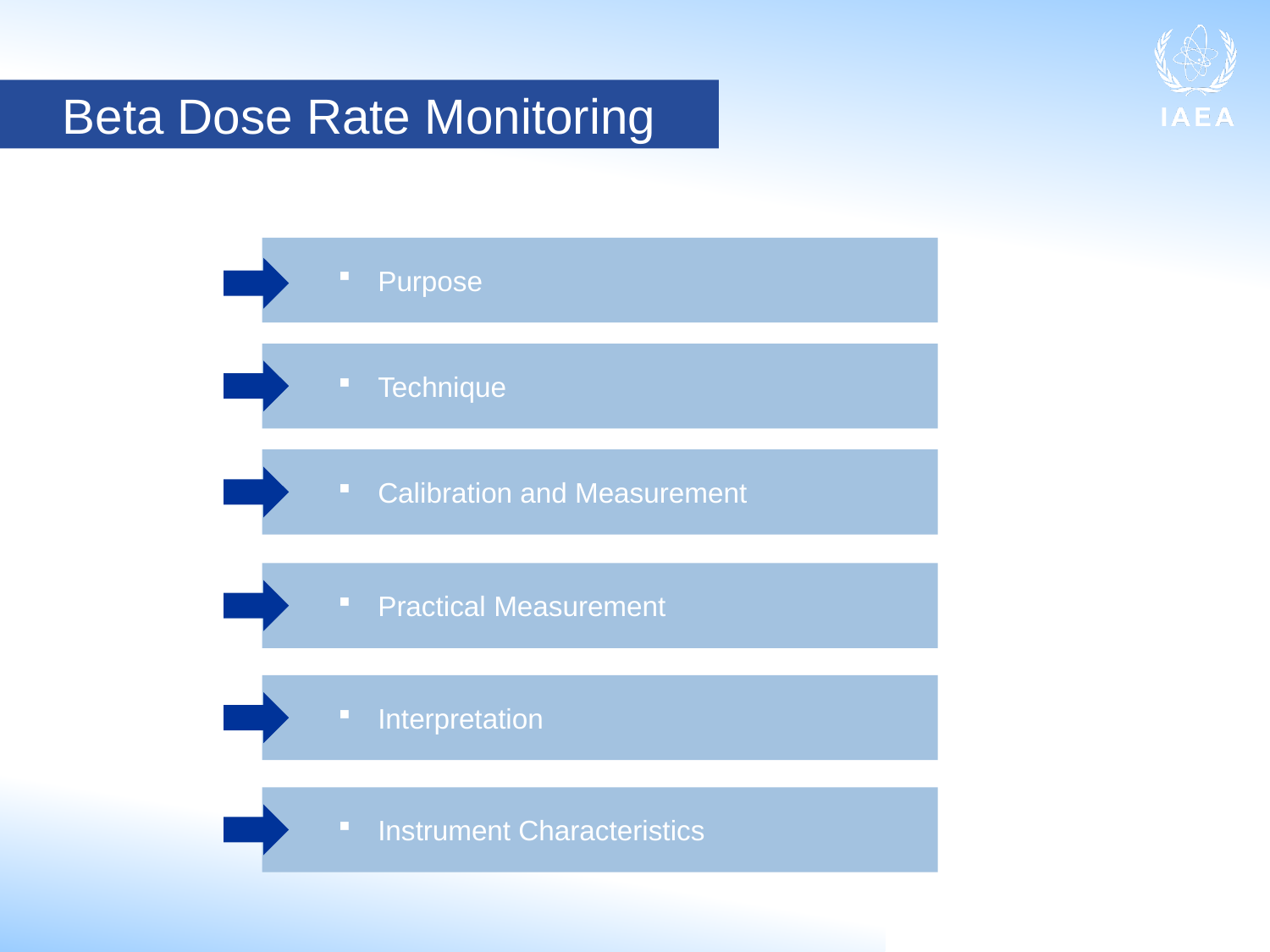

Beta Dose Rate Monitoring
Purpose

Technique

Calibration and Measurement

Practical Measurement

Interpretation

Instrument Characteristics